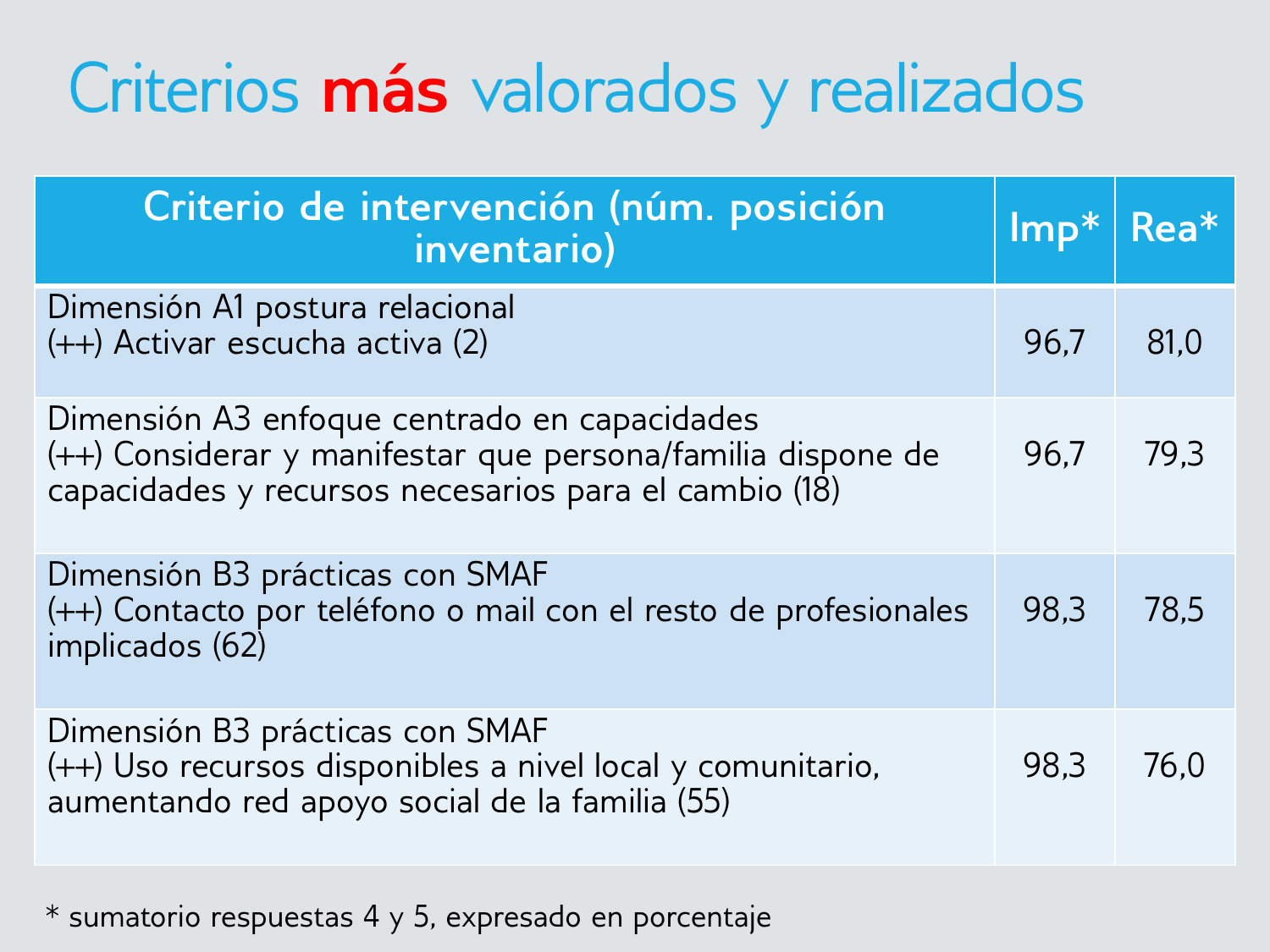

Criterios más valorados y realizados
| Criterio de intervención (núm. posición inventario) | Imp\* | Rea\* |
| --- | --- | --- |
| Dimensión A1 postura relacional (++) Activar escucha activa (2) | 96,7 | 81,0 |
| Dimensión A3 enfoque centrado en capacidades (++) Considerar y manifestar que persona/familia dispone de capacidades y recursos necesarios para el cambio (18) | 96,7 | 79,3 |
| Dimensión B3 prácticas con SMAF (++) Contacto por teléfono o mail con el resto de profesionales implicados (62) | 98,3 | 78,5 |
| Dimensión B3 prácticas con SMAF (++) Uso recursos disponibles a nivel local y comunitario, aumentando red apoyo social de la familia (55) | 98,3 | 76,0 |

* sumatorio respuestas 4 y 5, expresado en porcentaje